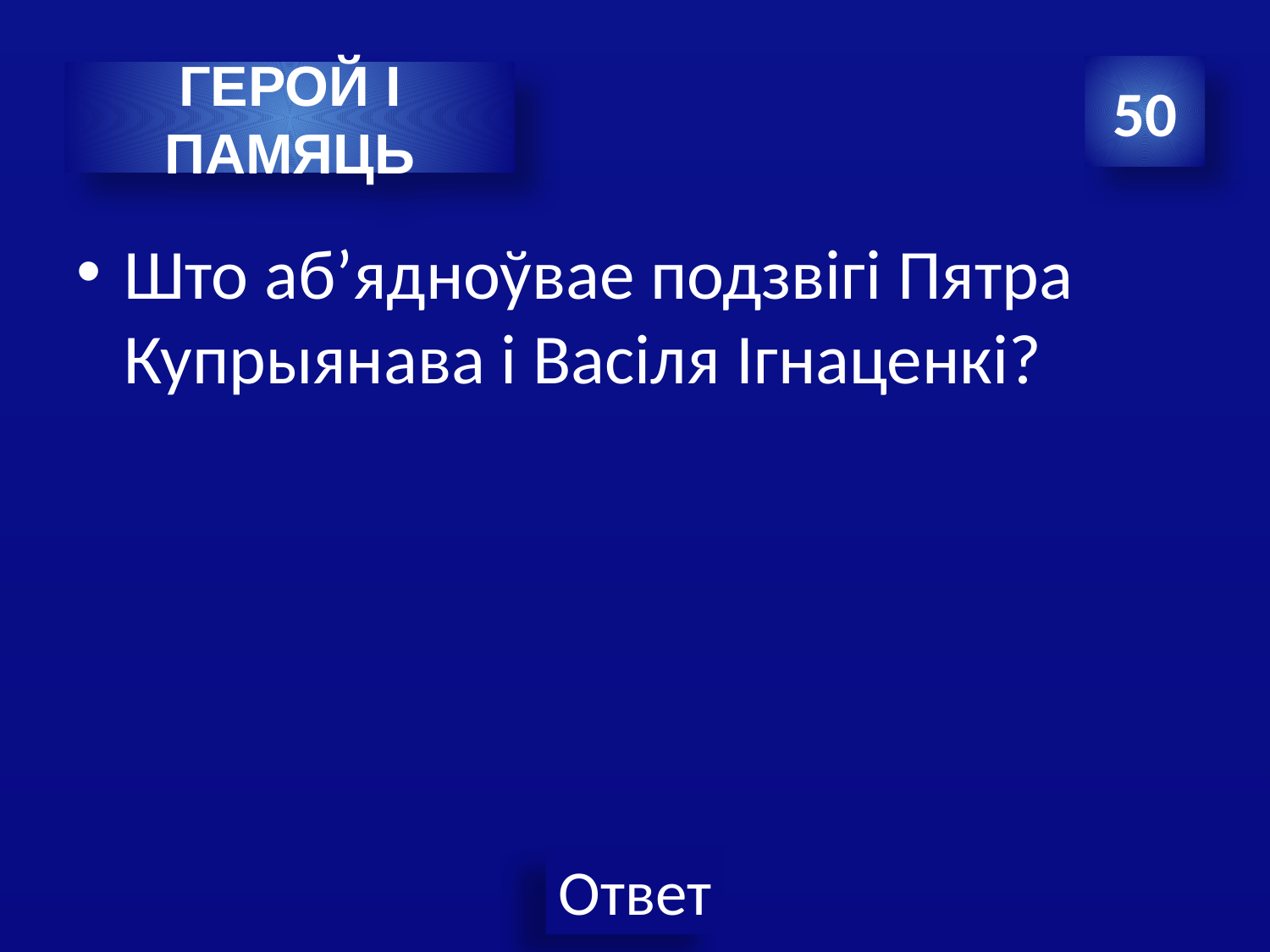

#
50
ГЕРОЙ І ПАМЯЦЬ
Што аб’ядноўвае подзвігі Пятра Купрыянава і Васіля Ігнаценкі?